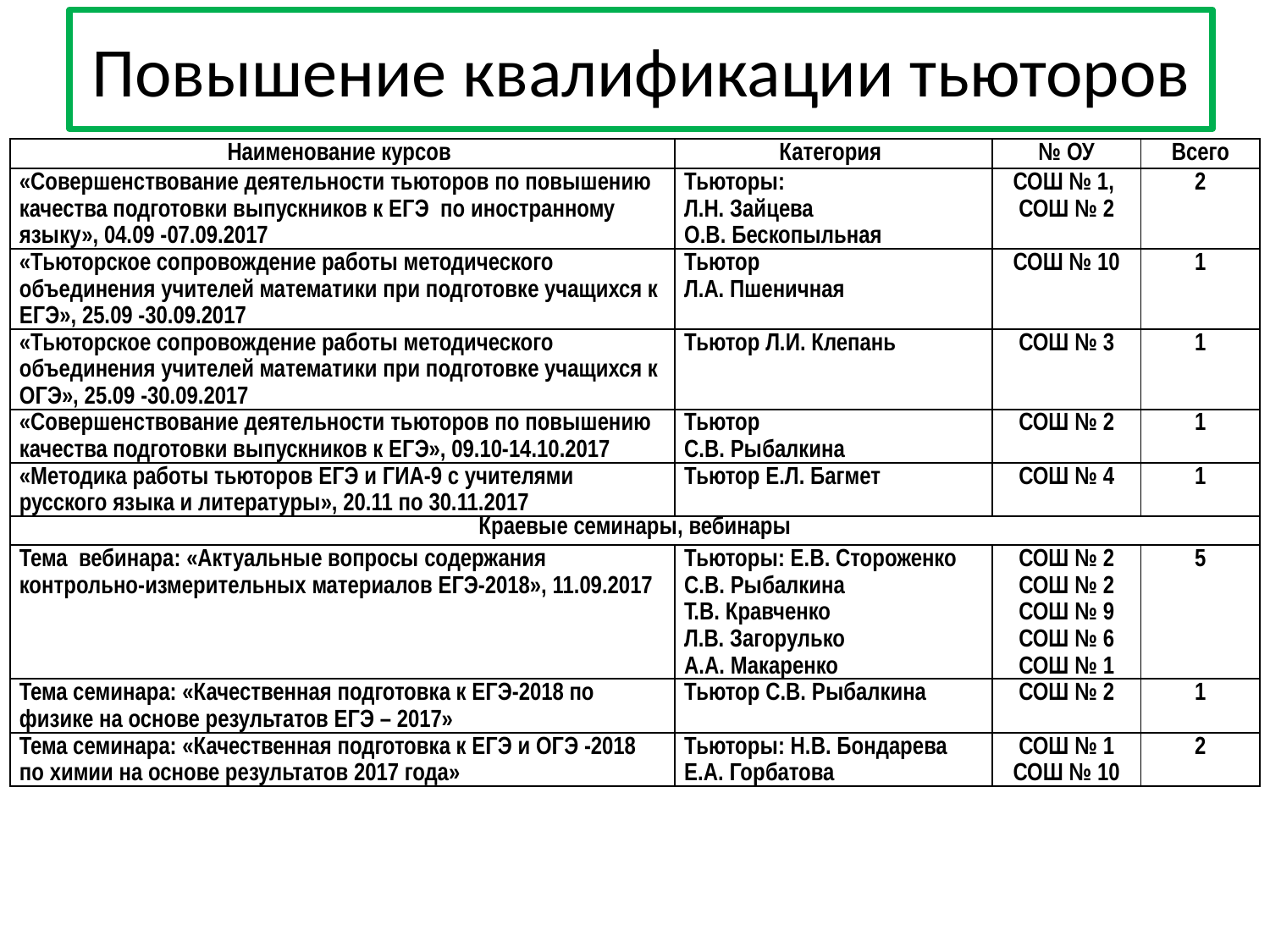

# Повышение квалификации тьюторов
| Наименование курсов | Категория | № ОУ | Всего |
| --- | --- | --- | --- |
| «Совершенствование деятельности тьюторов по повышению качества подготовки выпускников к ЕГЭ по иностранному языку», 04.09 -07.09.2017 | Тьюторы: Л.Н. Зайцева О.В. Бескопыльная | СОШ № 1, СОШ № 2 | 2 |
| «Тьюторское сопровождение работы методического объединения учителей математики при подготовке учащихся к ЕГЭ», 25.09 -30.09.2017 | Тьютор Л.А. Пшеничная | СОШ № 10 | 1 |
| «Тьюторское сопровождение работы методического объединения учителей математики при подготовке учащихся к ОГЭ», 25.09 -30.09.2017 | Тьютор Л.И. Клепань | СОШ № 3 | 1 |
| «Совершенствование деятельности тьюторов по повышению качества подготовки выпускников к ЕГЭ», 09.10-14.10.2017 | Тьютор С.В. Рыбалкина | СОШ № 2 | 1 |
| «Методика работы тьюторов ЕГЭ и ГИА-9 с учителями русского языка и литературы», 20.11 по 30.11.2017 | Тьютор Е.Л. Багмет | СОШ № 4 | 1 |
| Краевые семинары, вебинары |  |  |  |
| Тема вебинара: «Актуальные вопросы содержания контрольно-измерительных материалов ЕГЭ-2018», 11.09.2017 | Тьюторы: Е.В. Стороженко С.В. Рыбалкина Т.В. Кравченко Л.В. Загорулько А.А. Макаренко | СОШ № 2 СОШ № 2 СОШ № 9 СОШ № 6 СОШ № 1 | 5 |
| Тема семинара: «Качественная подготовка к ЕГЭ-2018 по физике на основе результатов ЕГЭ – 2017» | Тьютор С.В. Рыбалкина | СОШ № 2 | 1 |
| Тема семинара: «Качественная подготовка к ЕГЭ и ОГЭ -2018 по химии на основе результатов 2017 года» | Тьюторы: Н.В. Бондарева Е.А. Горбатова | СОШ № 1 СОШ № 10 | 2 |